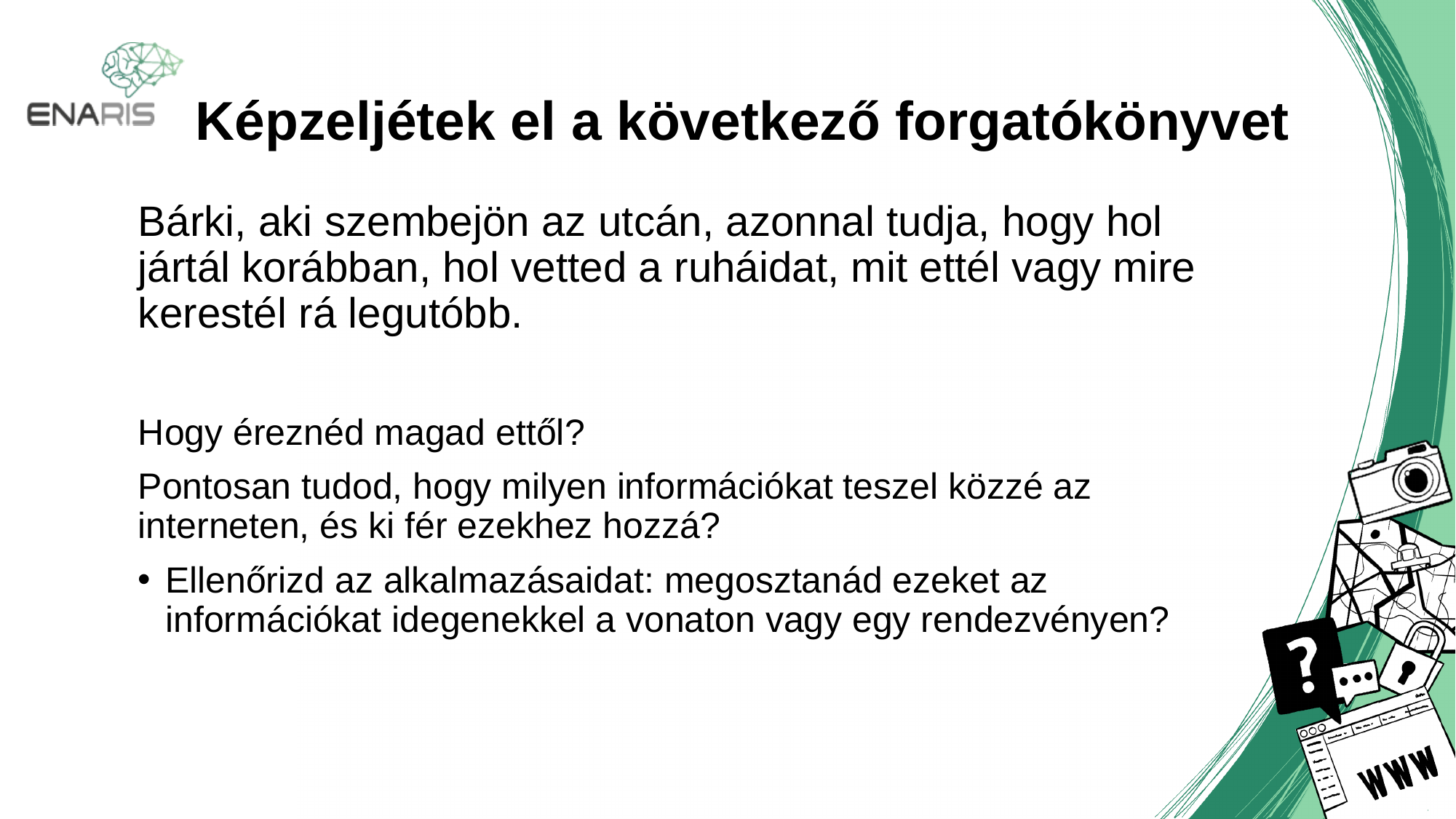

# Képzeljétek el a következő forgatókönyvet
Bárki, aki szembejön az utcán, azonnal tudja, hogy hol jártál korábban, hol vetted a ruháidat, mit ettél vagy mire kerestél rá legutóbb.

Hogy éreznéd magad ettől?
Pontosan tudod, hogy milyen információkat teszel közzé az interneten, és ki fér ezekhez hozzá?
Ellenőrizd az alkalmazásaidat: megosztanád ezeket az információkat idegenekkel a vonaton vagy egy rendezvényen?